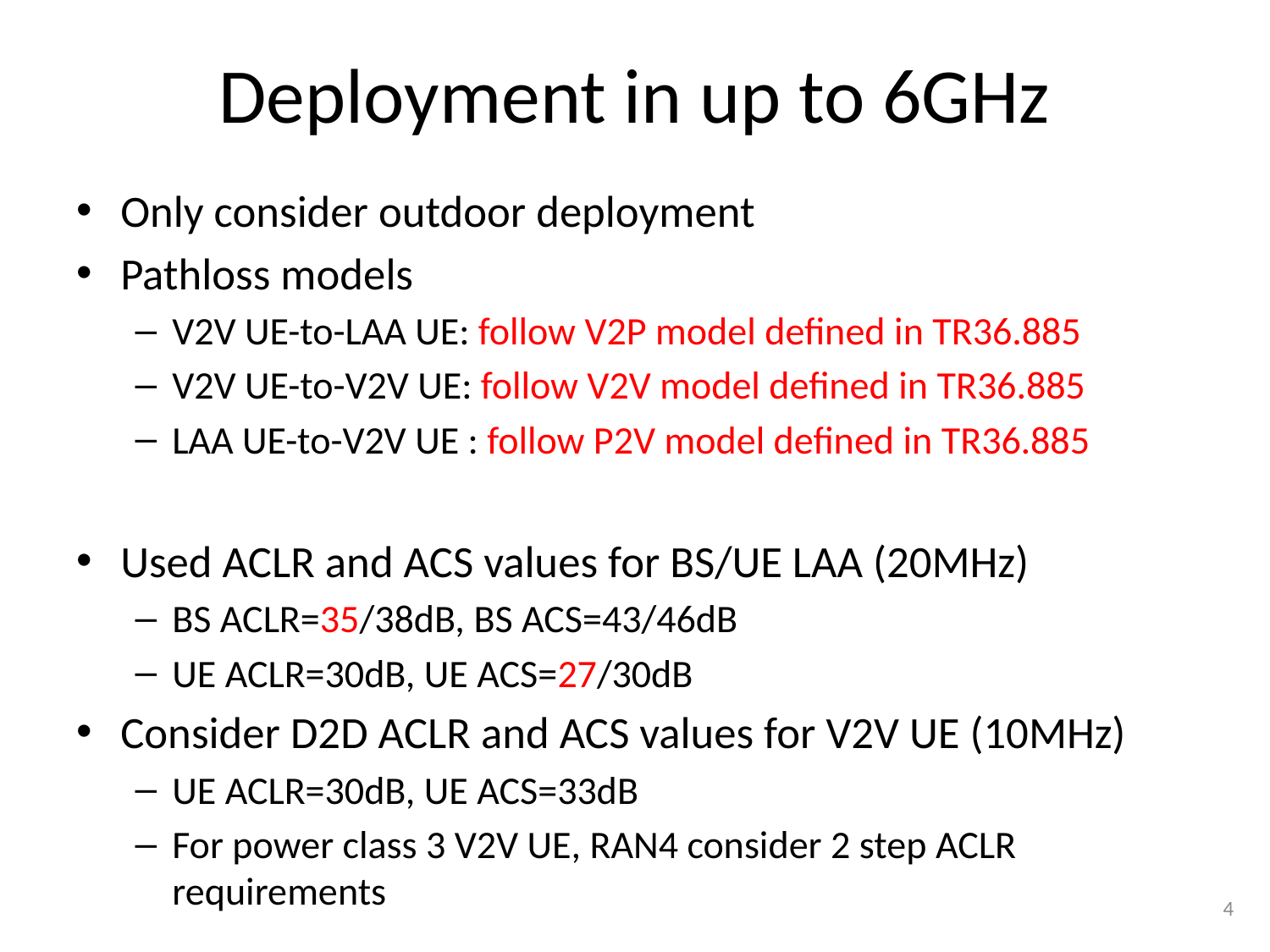

# Deployment in up to 6GHz
Only consider outdoor deployment
Pathloss models
V2V UE-to-LAA UE: follow V2P model defined in TR36.885
V2V UE-to-V2V UE: follow V2V model defined in TR36.885
LAA UE-to-V2V UE : follow P2V model defined in TR36.885

Used ACLR and ACS values for BS/UE LAA (20MHz)
BS ACLR=35/38dB, BS ACS=43/46dB
UE ACLR=30dB, UE ACS=27/30dB
Consider D2D ACLR and ACS values for V2V UE (10MHz)
UE ACLR=30dB, UE ACS=33dB
For power class 3 V2V UE, RAN4 consider 2 step ACLR requirements

4